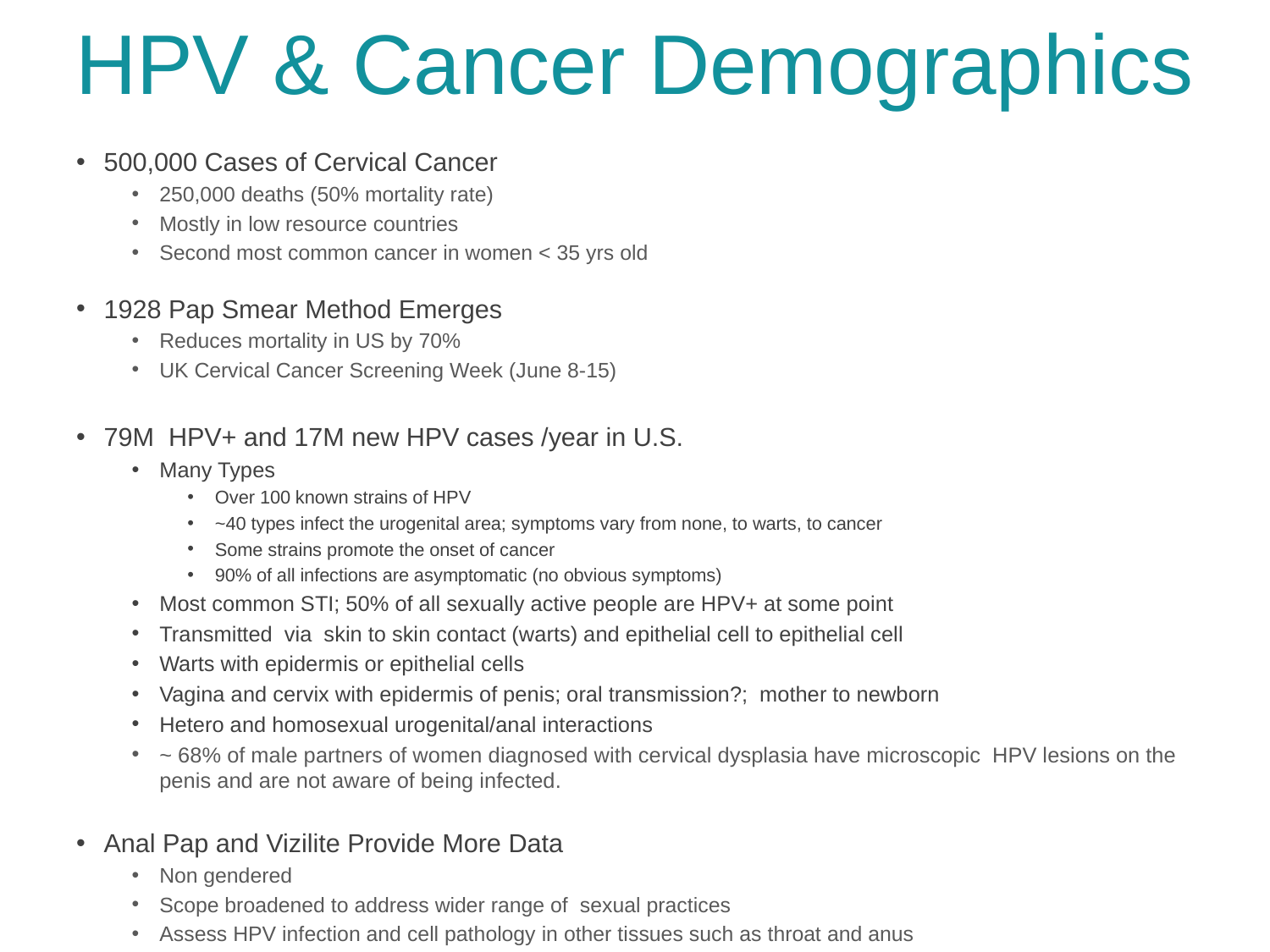

# HPV & Cancer Demographics
500,000 Cases of Cervical Cancer
250,000 deaths (50% mortality rate)
Mostly in low resource countries
Second most common cancer in women < 35 yrs old

1928 Pap Smear Method Emerges
Reduces mortality in US by 70%
UK Cervical Cancer Screening Week (June 8-15)

79M  HPV+ and 17M new HPV cases /year in U.S.
Many Types
Over 100 known strains of HPV
~40 types infect the urogenital area; symptoms vary from none, to warts, to cancer
Some strains promote the onset of cancer
90% of all infections are asymptomatic (no obvious symptoms)
Most common STI; 50% of all sexually active people are HPV+ at some point
Transmitted  via  skin to skin contact (warts) and epithelial cell to epithelial cell
Warts with epidermis or epithelial cells
Vagina and cervix with epidermis of penis; oral transmission?;  mother to newborn
Hetero and homosexual urogenital/anal interactions
~ 68% of male partners of women diagnosed with cervical dysplasia have microscopic  HPV lesions on the penis and are not aware of being infected.

Anal Pap and Vizilite Provide More Data
Non gendered
Scope broadened to address wider range of  sexual practices
Assess HPV infection and cell pathology in other tissues such as throat and anus